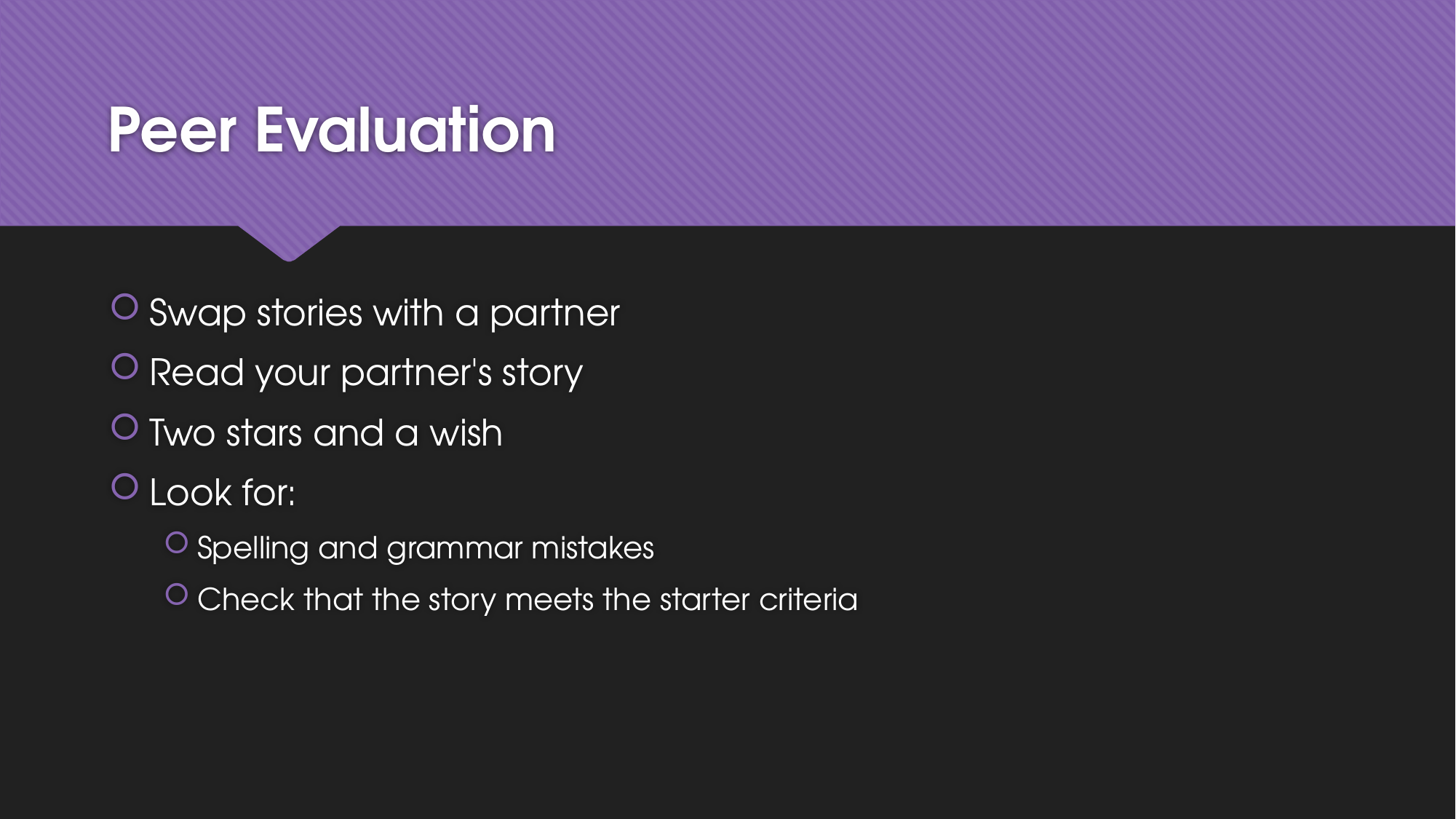

# Peer Evaluation
Swap stories with a partner
Read your partner's story
Two stars and a wish
Look for:
Spelling and grammar mistakes
Check that the story meets the starter criteria